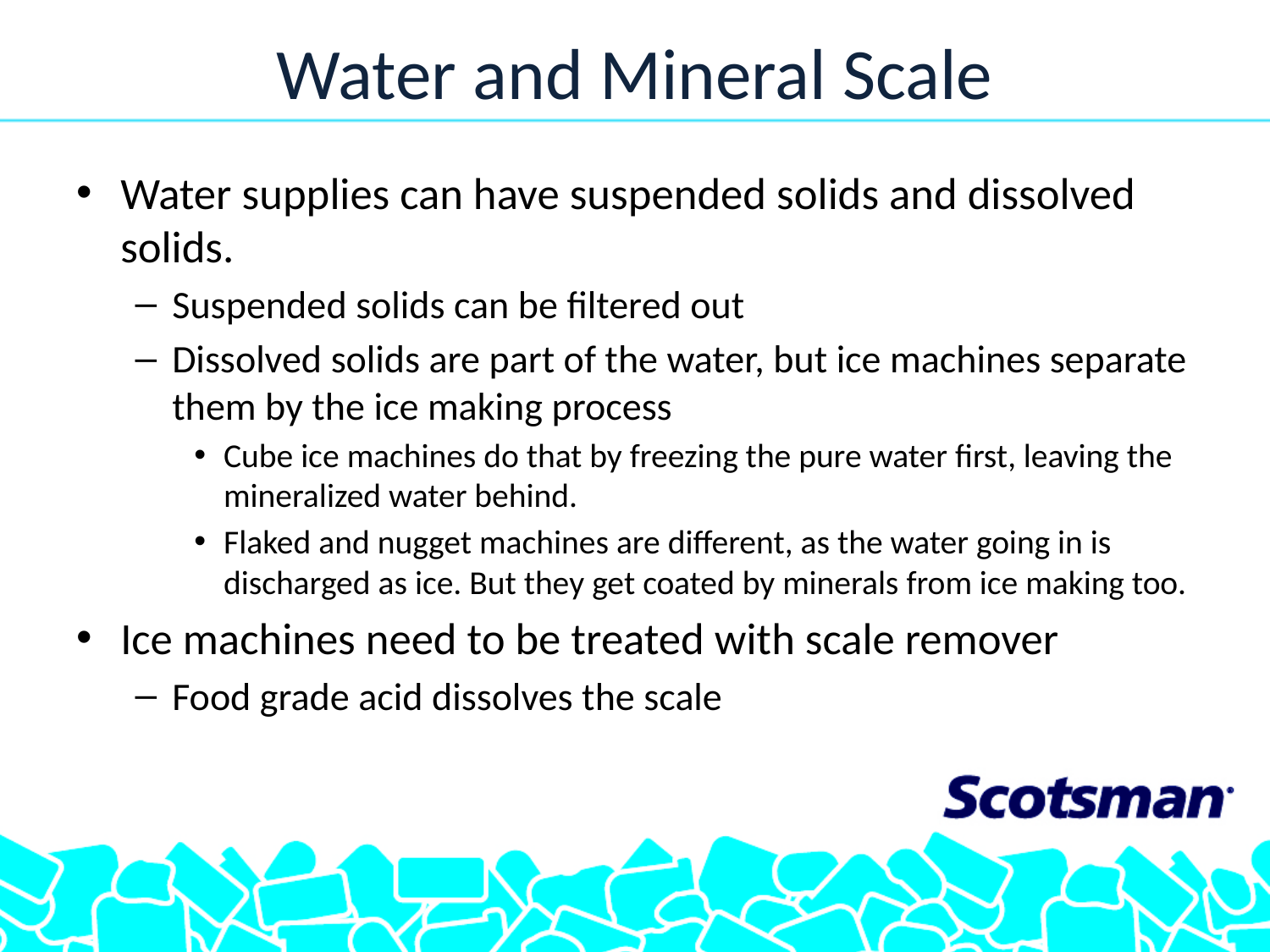

# Water and Mineral Scale
Water supplies can have suspended solids and dissolved solids.
Suspended solids can be filtered out
Dissolved solids are part of the water, but ice machines separate them by the ice making process
Cube ice machines do that by freezing the pure water first, leaving the mineralized water behind.
Flaked and nugget machines are different, as the water going in is discharged as ice. But they get coated by minerals from ice making too.
Ice machines need to be treated with scale remover
Food grade acid dissolves the scale